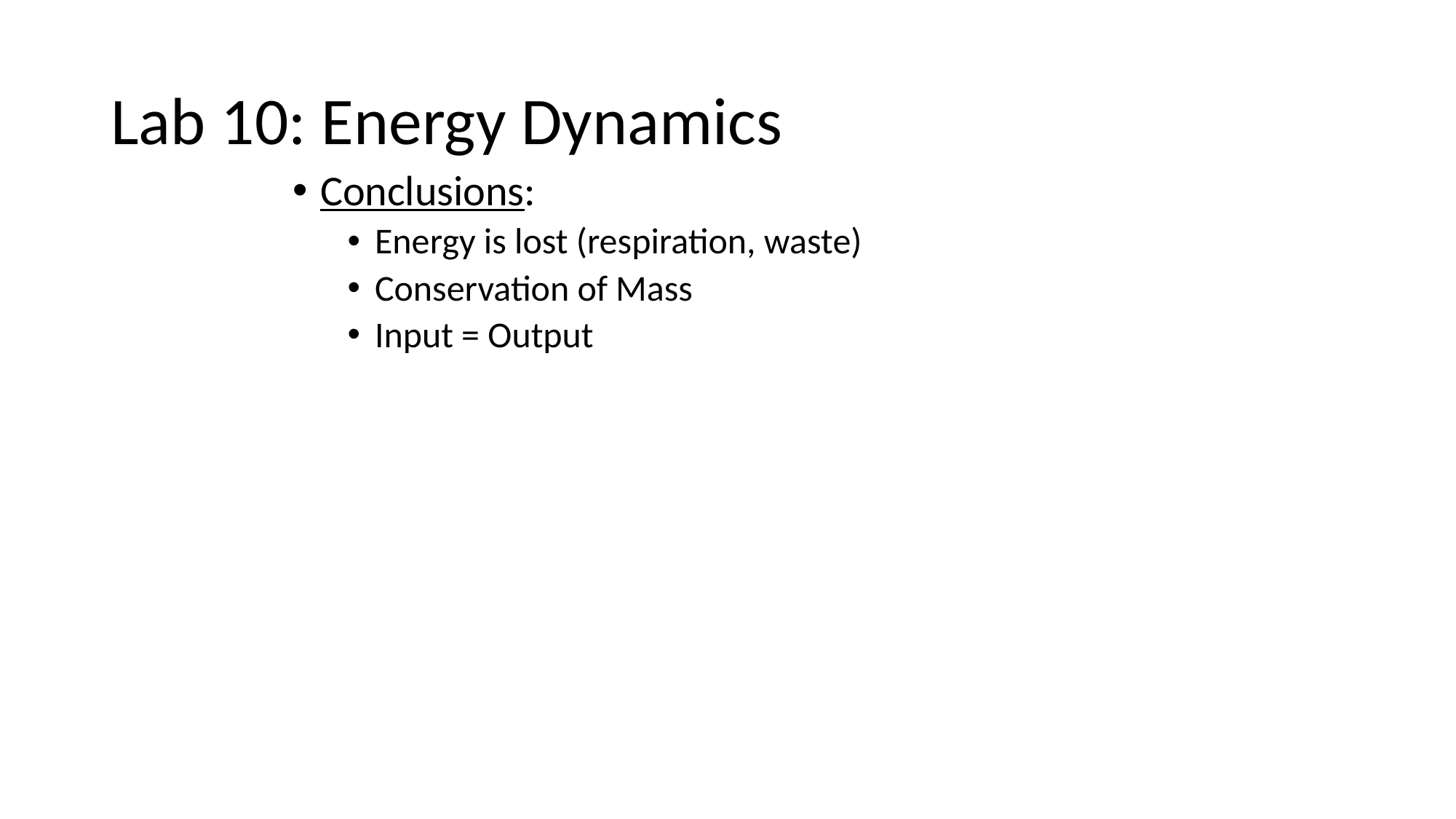

# Lab 10: Energy Dynamics
Conclusions:
Energy is lost (respiration, waste)
Conservation of Mass
Input = Output